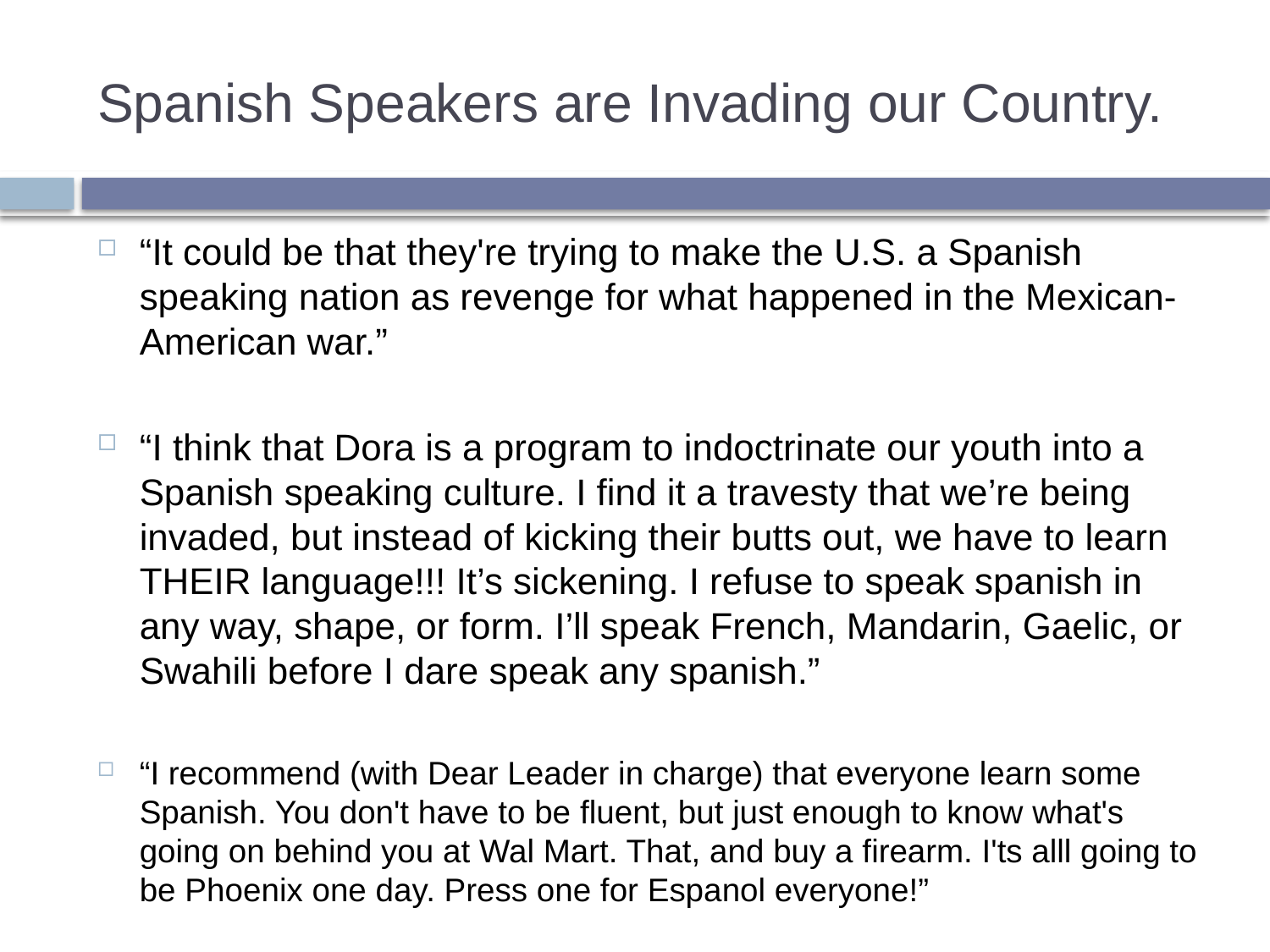

# Spanish Speakers are Invading our Country.
“It could be that they're trying to make the U.S. a Spanish speaking nation as revenge for what happened in the Mexican-American war.”

“I think that Dora is a program to indoctrinate our youth into a Spanish speaking culture. I find it a travesty that we’re being invaded, but instead of kicking their butts out, we have to learn THEIR language!!! It’s sickening. I refuse to speak spanish in any way, shape, or form. I’ll speak French, Mandarin, Gaelic, or Swahili before I dare speak any spanish.”

“I recommend (with Dear Leader in charge) that everyone learn some Spanish. You don't have to be fluent, but just enough to know what's going on behind you at Wal Mart. That, and buy a firearm. I'ts alll going to be Phoenix one day. Press one for Espanol everyone!”